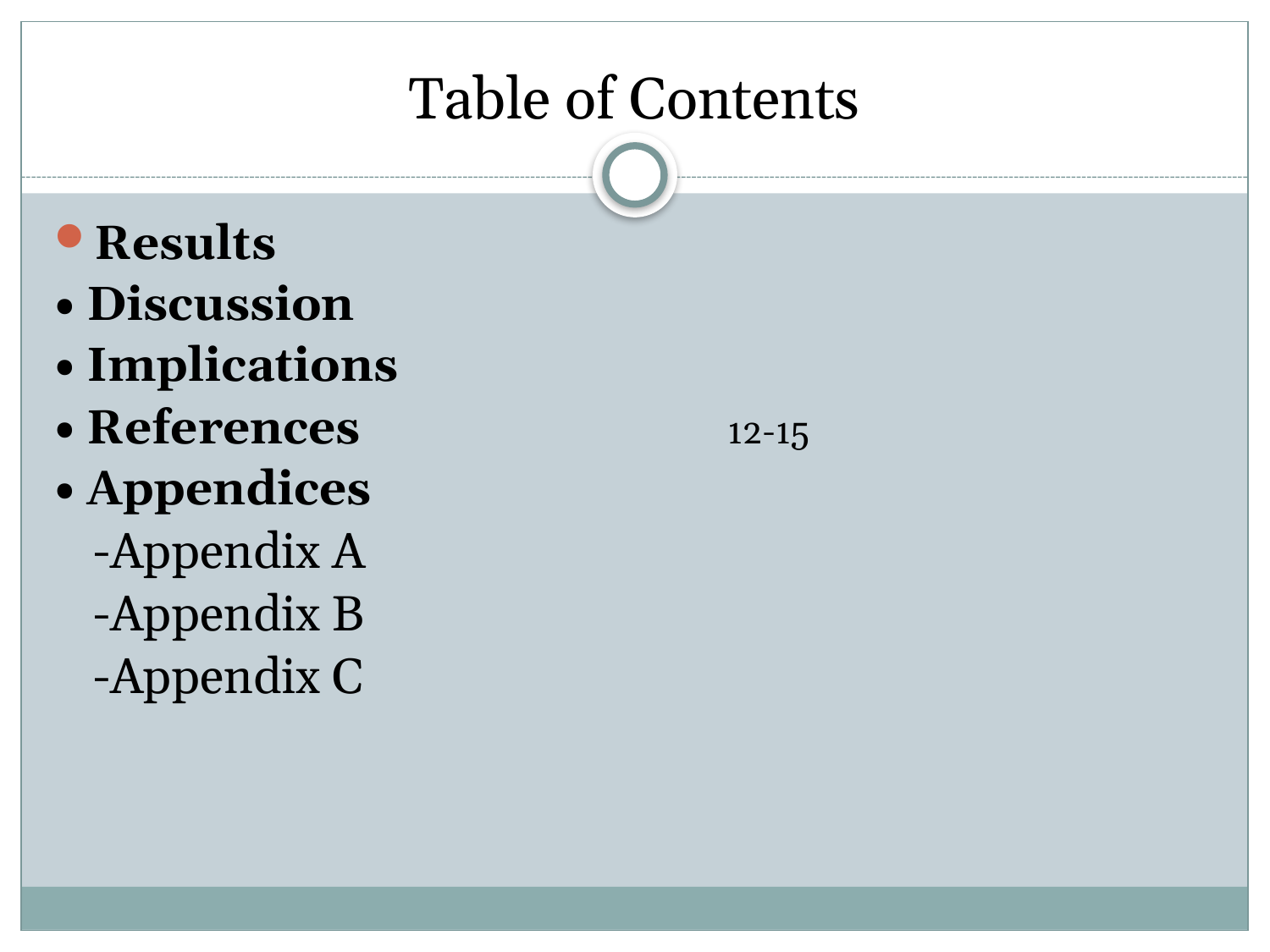

# Table of Contents
Results
• Discussion
• Implications
• References			12-15
• Appendices
	-Appendix A
	-Appendix B
	-Appendix C